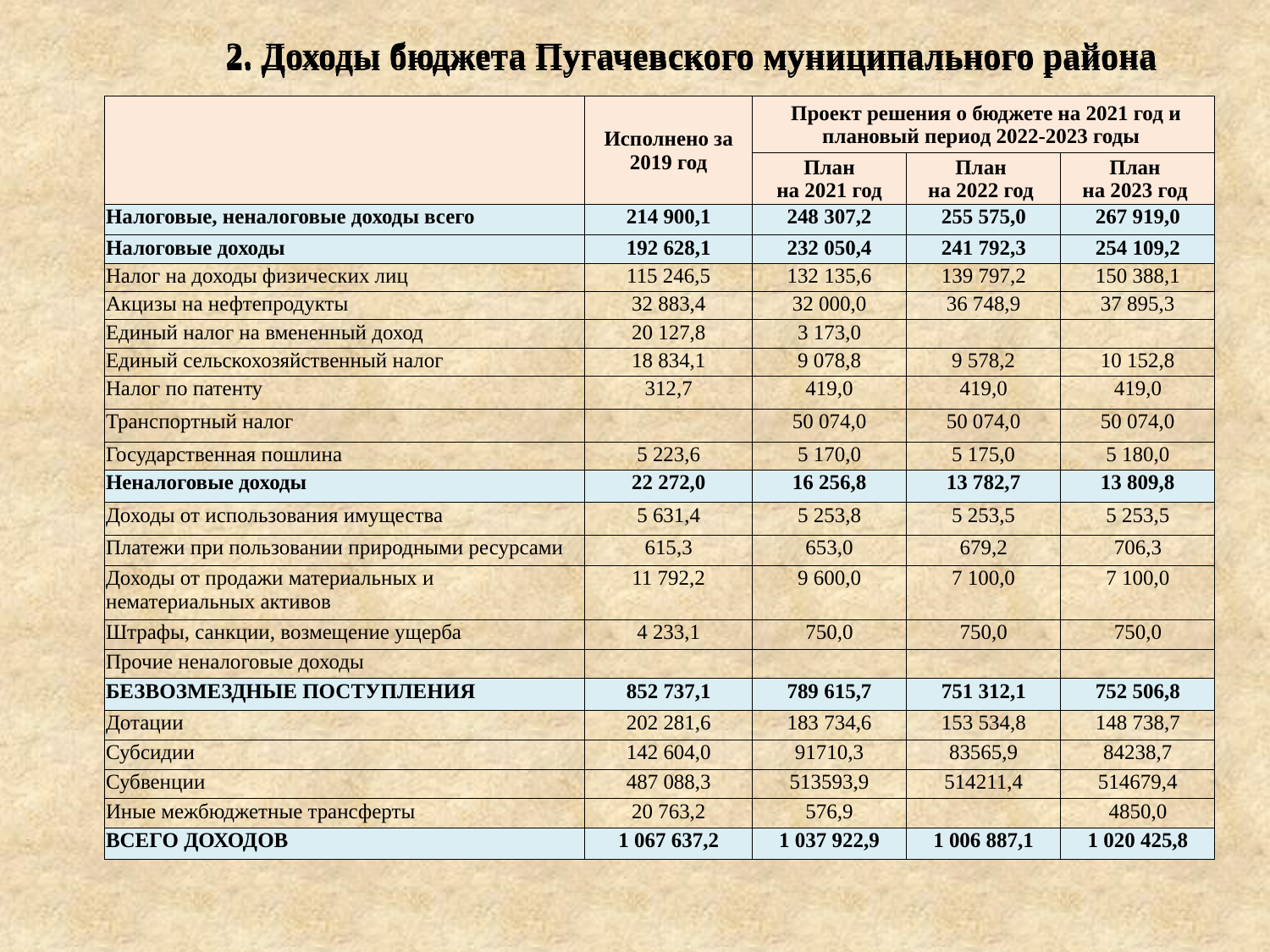

2. Доходы бюджета Пугачевского муниципального района
|  | Исполнено за 2019 год | Проект решения о бюджете на 2021 год и плановый период 2022-2023 годы |  |  |
| --- | --- | --- | --- | --- |
|  |  | План на 2021 год | План на 2022 год | План на 2023 год |
| Налоговые, неналоговые доходы всего | 214 900,1 | 248 307,2 | 255 575,0 | 267 919,0 |
| Налоговые доходы | 192 628,1 | 232 050,4 | 241 792,3 | 254 109,2 |
| Налог на доходы физических лиц | 115 246,5 | 132 135,6 | 139 797,2 | 150 388,1 |
| Акцизы на нефтепродукты | 32 883,4 | 32 000,0 | 36 748,9 | 37 895,3 |
| Единый налог на вмененный доход | 20 127,8 | 3 173,0 |  |  |
| Единый сельскохозяйственный налог | 18 834,1 | 9 078,8 | 9 578,2 | 10 152,8 |
| Налог по патенту | 312,7 | 419,0 | 419,0 | 419,0 |
| Транспортный налог |  | 50 074,0 | 50 074,0 | 50 074,0 |
| Государственная пошлина | 5 223,6 | 5 170,0 | 5 175,0 | 5 180,0 |
| Неналоговые доходы | 22 272,0 | 16 256,8 | 13 782,7 | 13 809,8 |
| Доходы от использования имущества | 5 631,4 | 5 253,8 | 5 253,5 | 5 253,5 |
| Платежи при пользовании природными ресурсами | 615,3 | 653,0 | 679,2 | 706,3 |
| Доходы от продажи материальных и нематериальных активов | 11 792,2 | 9 600,0 | 7 100,0 | 7 100,0 |
| Штрафы, санкции, возмещение ущерба | 4 233,1 | 750,0 | 750,0 | 750,0 |
| Прочие неналоговые доходы |  |  |  |  |
| БЕЗВОЗМЕЗДНЫЕ ПОСТУПЛЕНИЯ | 852 737,1 | 789 615,7 | 751 312,1 | 752 506,8 |
| Дотации | 202 281,6 | 183 734,6 | 153 534,8 | 148 738,7 |
| Субсидии | 142 604,0 | 91710,3 | 83565,9 | 84238,7 |
| Субвенции | 487 088,3 | 513593,9 | 514211,4 | 514679,4 |
| Иные межбюджетные трансферты | 20 763,2 | 576,9 |  | 4850,0 |
| ВСЕГО ДОХОДОВ | 1 067 637,2 | 1 037 922,9 | 1 006 887,1 | 1 020 425,8 |